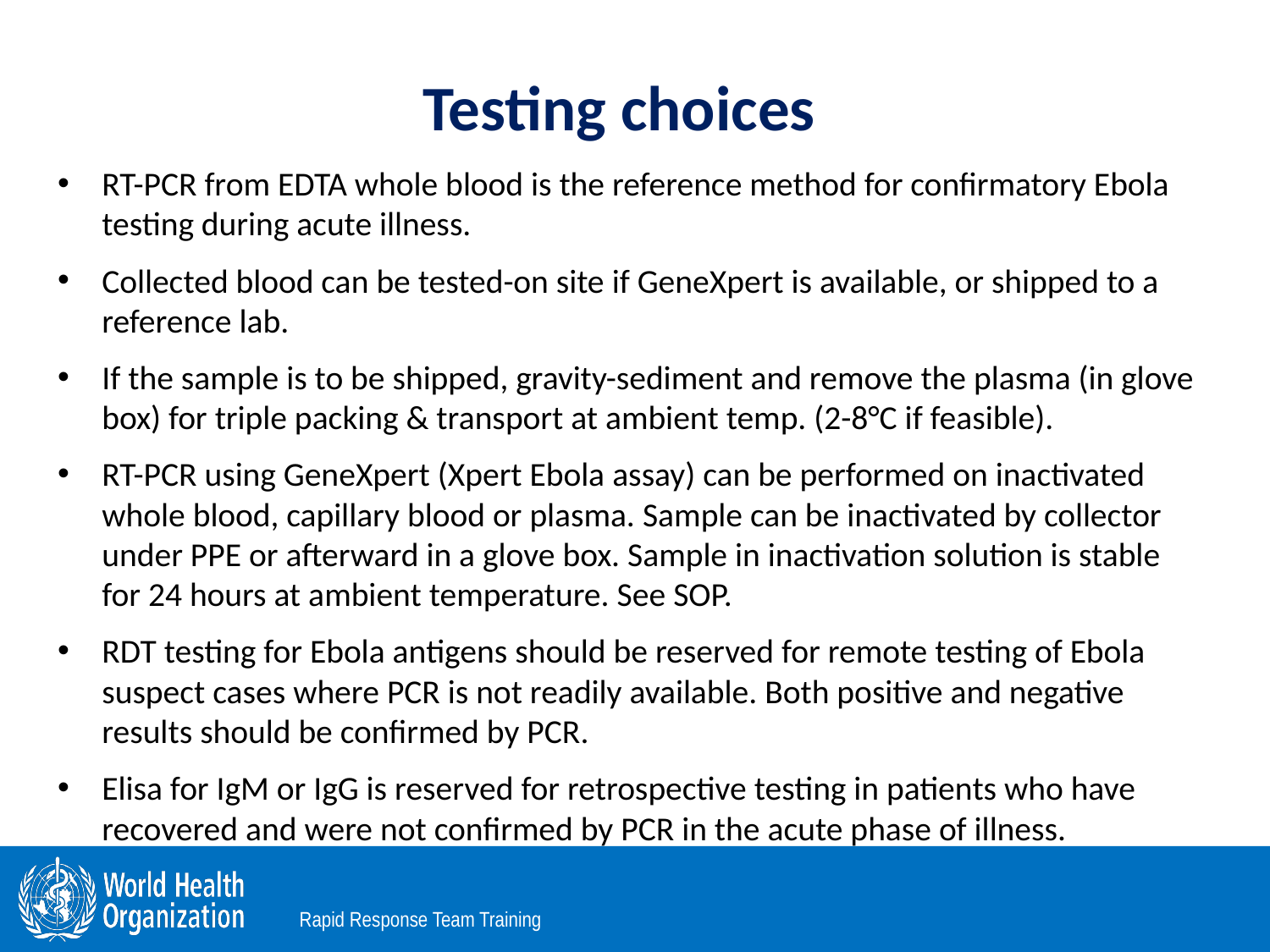

# Testing choices
RT-PCR from EDTA whole blood is the reference method for confirmatory Ebola testing during acute illness.
Collected blood can be tested-on site if GeneXpert is available, or shipped to a reference lab.
If the sample is to be shipped, gravity-sediment and remove the plasma (in glove box) for triple packing & transport at ambient temp. (2-8°C if feasible).
RT-PCR using GeneXpert (Xpert Ebola assay) can be performed on inactivated whole blood, capillary blood or plasma. Sample can be inactivated by collector under PPE or afterward in a glove box. Sample in inactivation solution is stable for 24 hours at ambient temperature. See SOP.
RDT testing for Ebola antigens should be reserved for remote testing of Ebola suspect cases where PCR is not readily available. Both positive and negative results should be confirmed by PCR.
Elisa for IgM or IgG is reserved for retrospective testing in patients who have recovered and were not confirmed by PCR in the acute phase of illness.